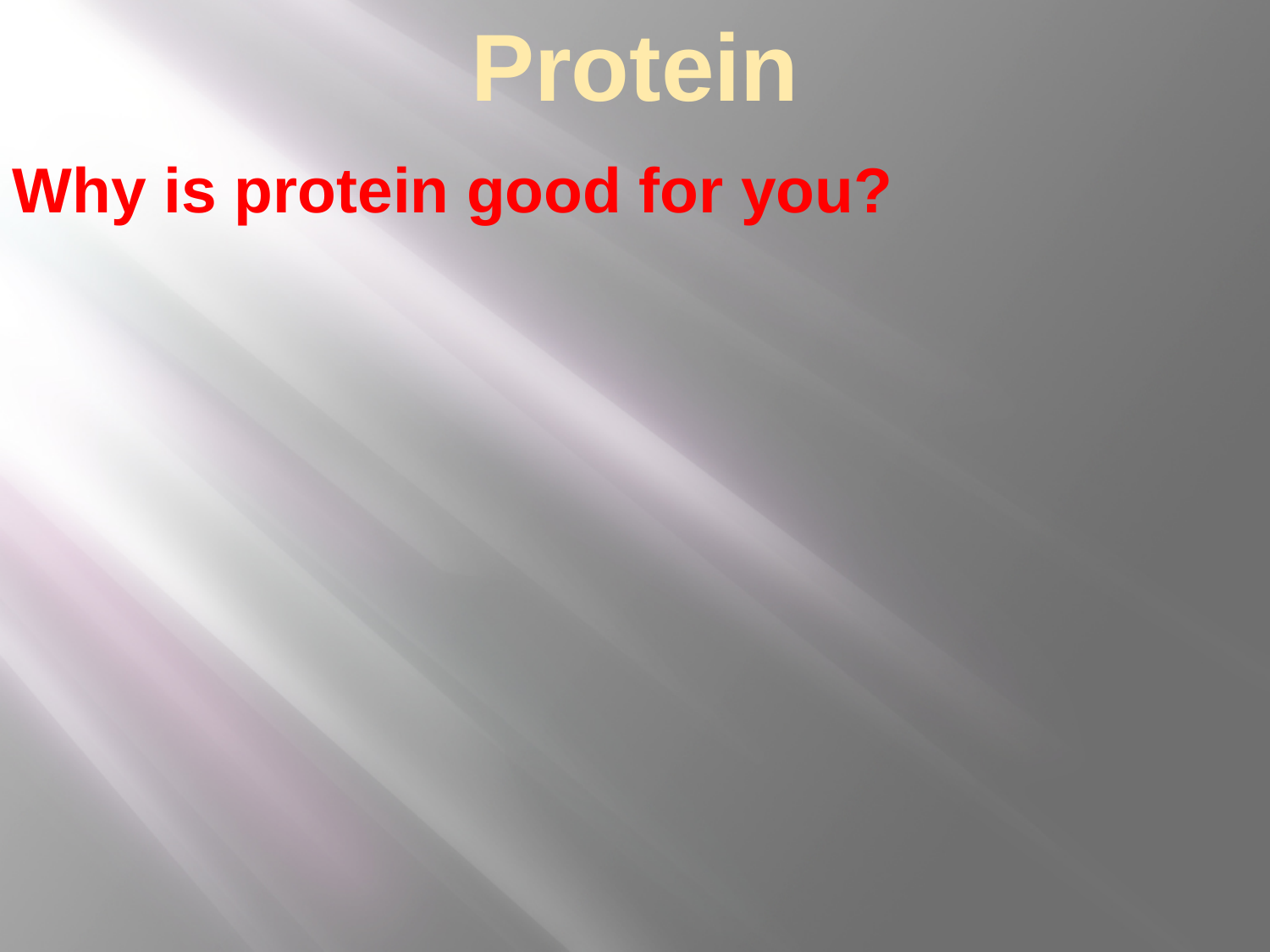

Protein
Why is protein good for you?